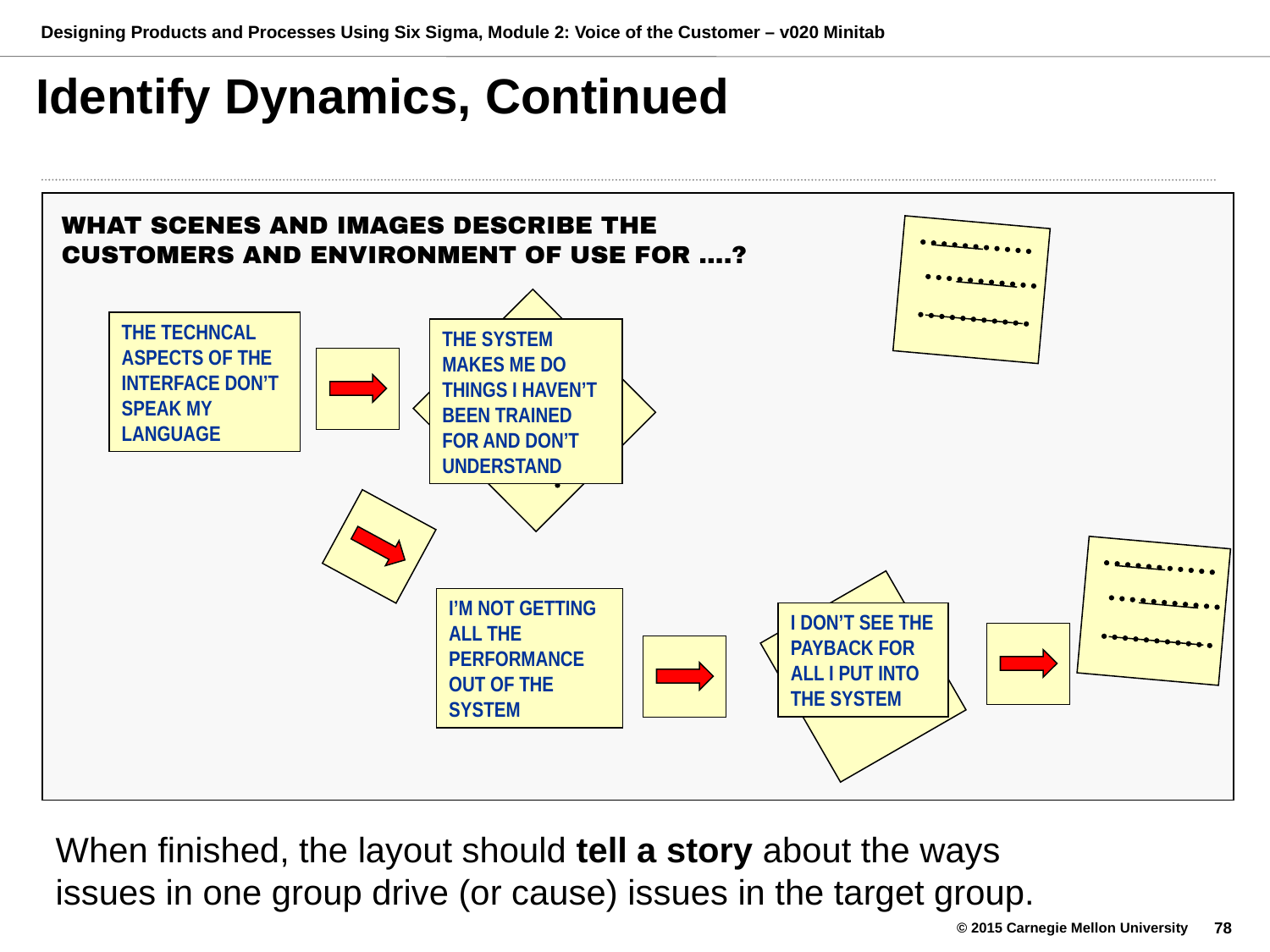

# Identify Dynamics, Continued

WHAT SCENES AND IMAGES DESCRIBE THE CUSTOMERS AND ENVIRONMENT OF USE FOR ….?

THE TECHNCAL ASPECTS OF THE INTERFACE DON’T SPEAK MY LANGUAGE
THE SYSTEM MAKES ME DO THINGS I HAVEN’T BEEN TRAINED FOR AND DON’T UNDERSTAND

I’M NOT GETTING ALL THE PERFORMANCE OUT OF THE SYSTEM

I DON’T SEE THE PAYBACK FOR ALL I PUT INTO THE SYSTEM

When finished, the layout should tell a story about the ways issues in one group drive (or cause) issues in the target group.